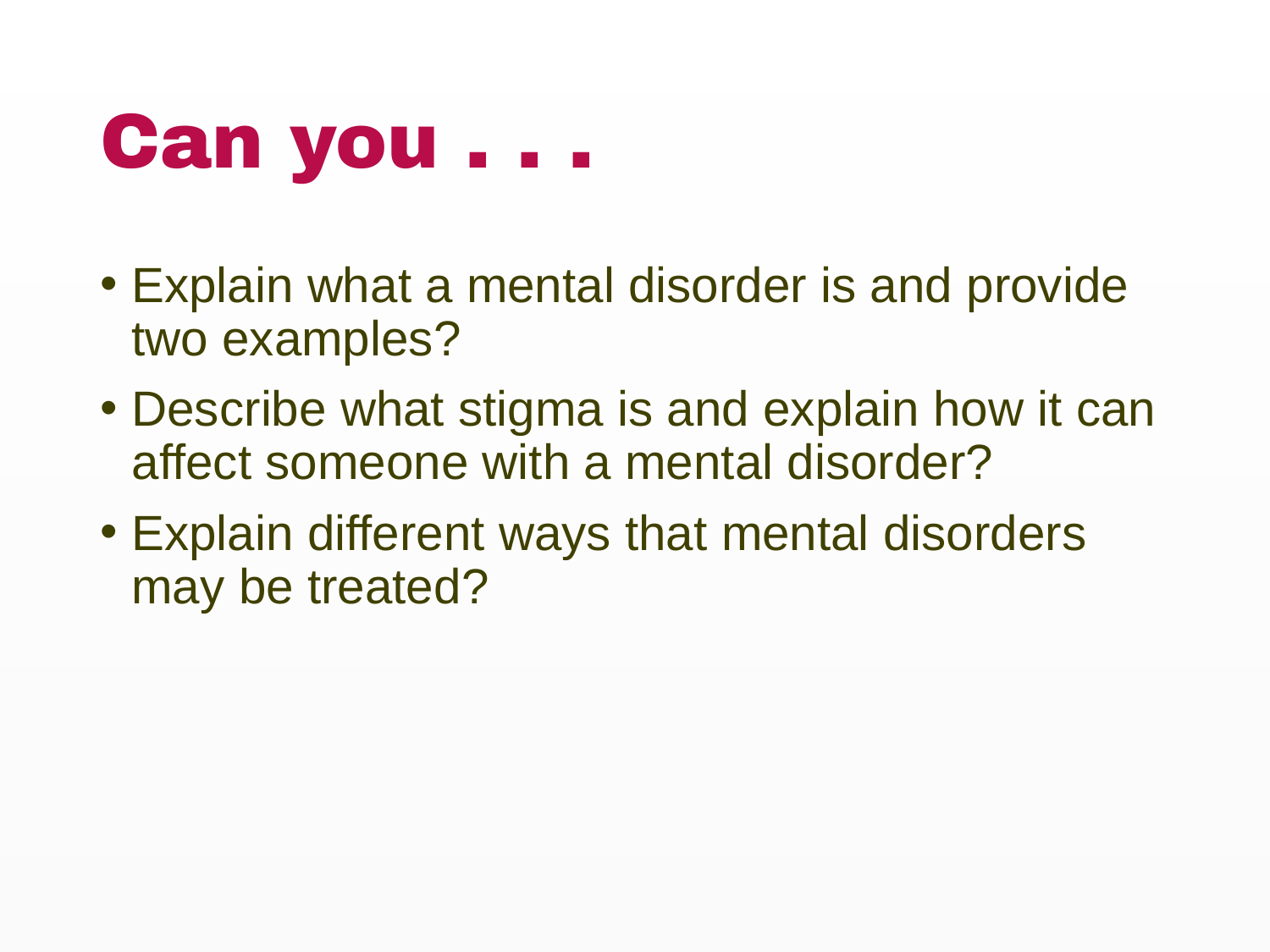

# Can you . . .
Explain what a mental disorder is and provide two examples?
Describe what stigma is and explain how it can affect someone with a mental disorder?
Explain different ways that mental disorders may be treated?